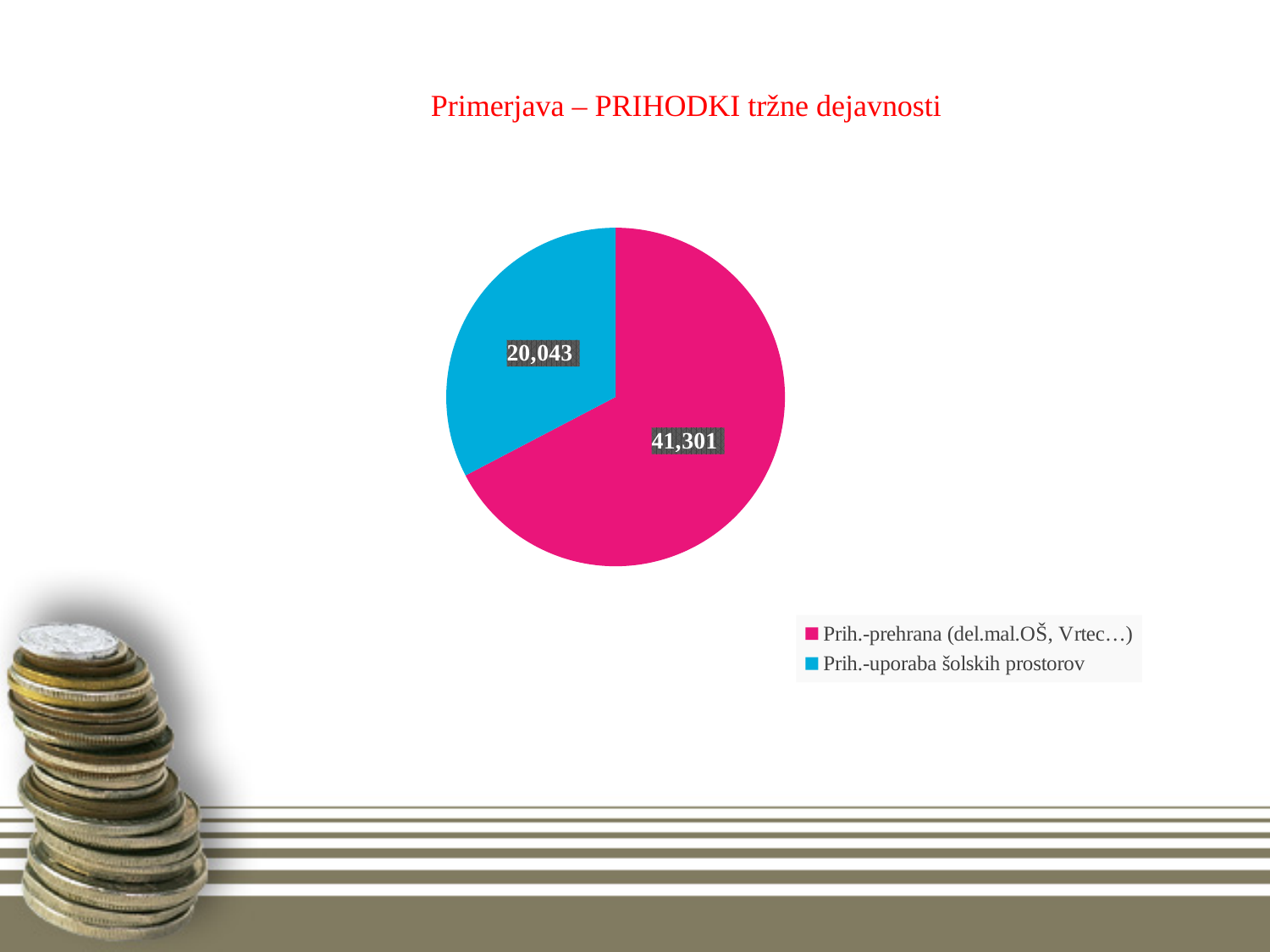

# Primerjava – PRIHODKI tržne dejavnosti

### Chart

| Category | Leto 2018 |
|---|---|
| Prih.-prehrana (del.mal.OŠ, Vrtec…) | 41301.0 |
| Prih.-uporaba šolskih prostorov | 20043.0 |